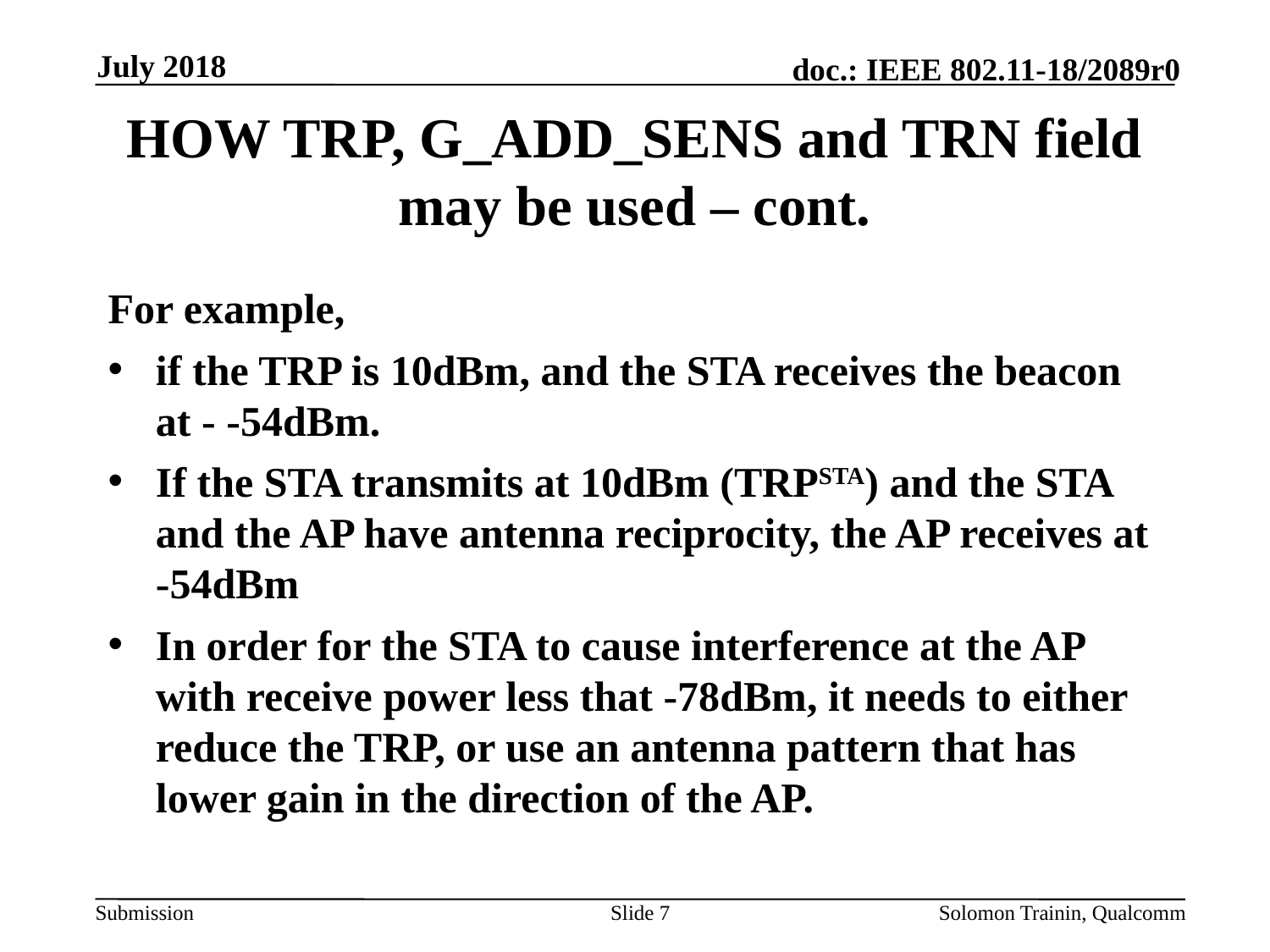

July 2018
# HOW TRP, G_ADD_SENS and TRN field may be used – cont.
For example,
if the TRP is 10dBm, and the STA receives the beacon at - -54dBm.
If the STA transmits at 10dBm (TRPSTA) and the STA and the AP have antenna reciprocity, the AP receives at -54dBm
In order for the STA to cause interference at the AP with receive power less that -78dBm, it needs to either  reduce the TRP, or use an antenna pattern that has lower gain in the direction of the AP.
Slide 7
Solomon Trainin, Qualcomm